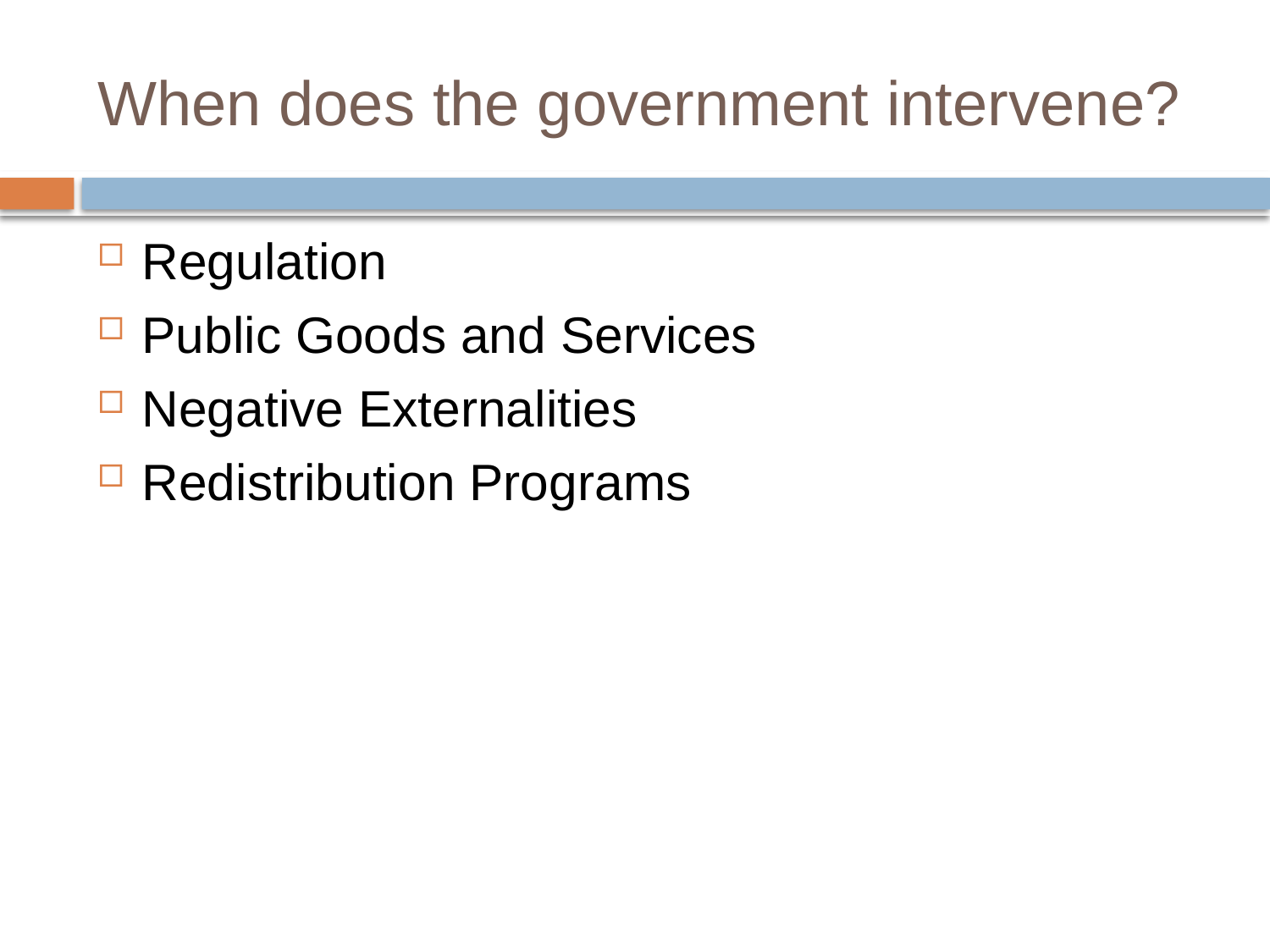

# When does the government intervene?
Regulation
Public Goods and Services
Negative Externalities
Redistribution Programs